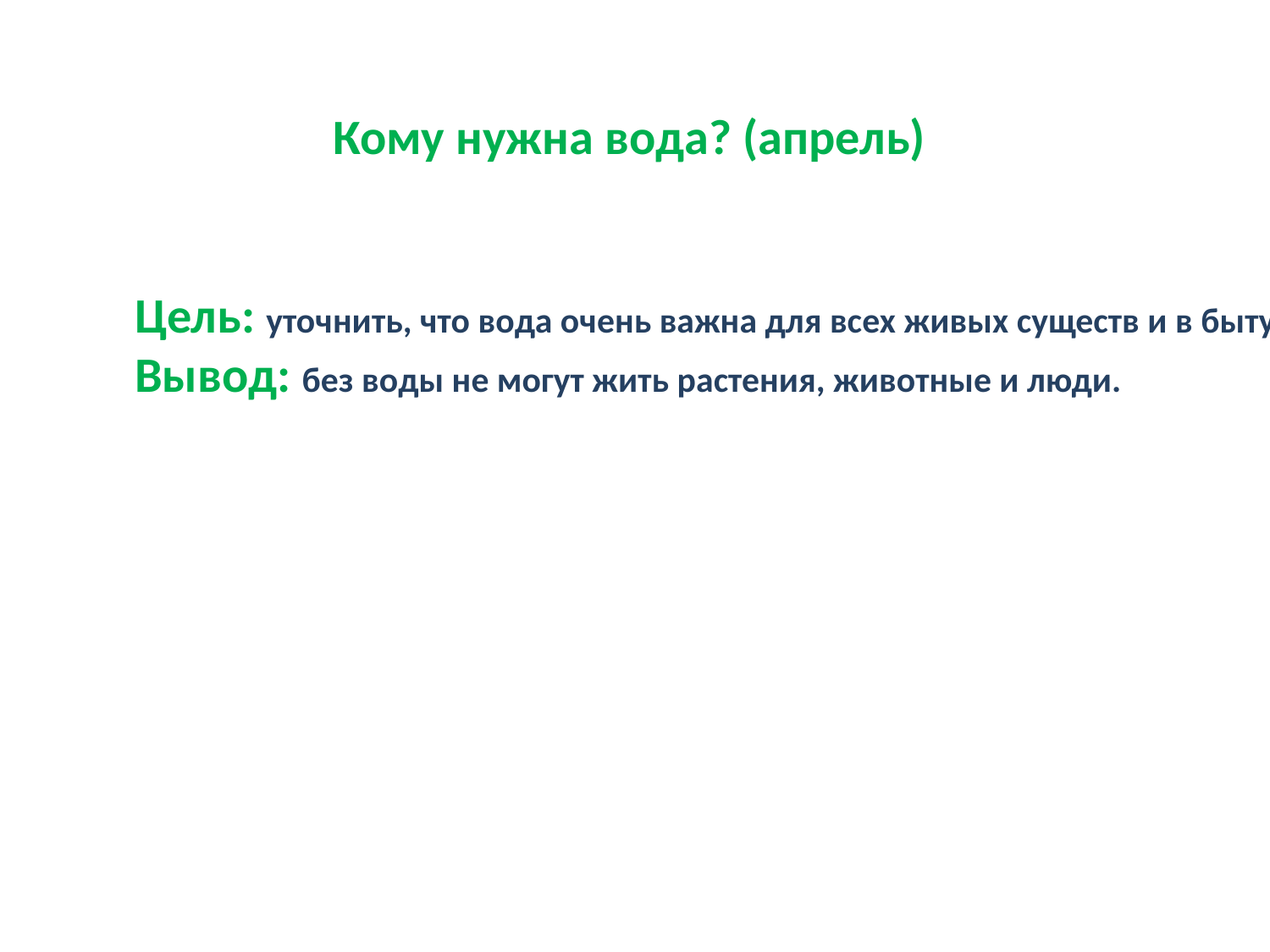

Кому нужна вода? (апрель)
Цель: уточнить, что вода очень важна для всех живых существ и в быту
Вывод: без воды не могут жить растения, животные и люди.